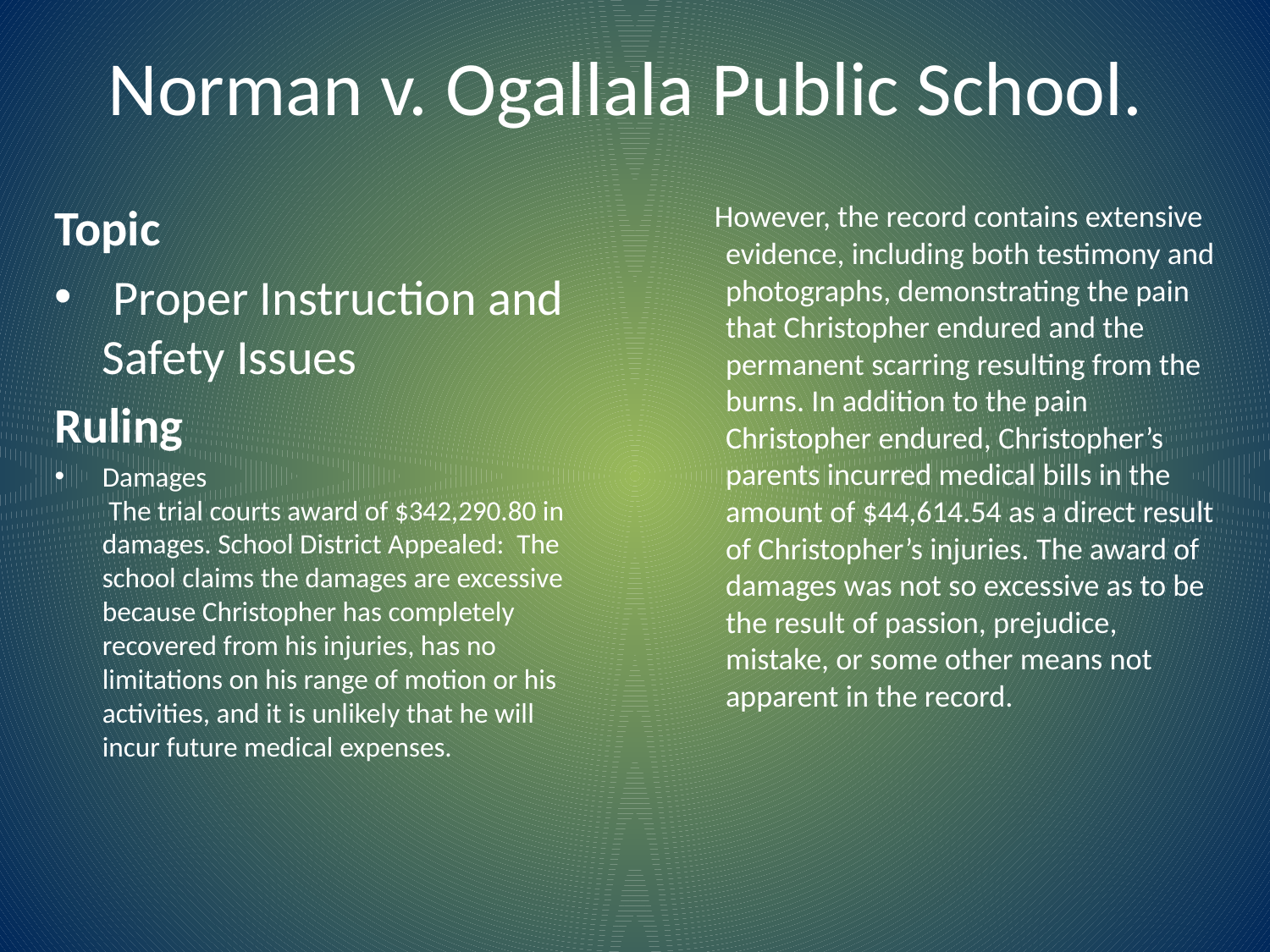

# Norman v. Ogallala Public School.
Topic
 Proper Instruction and Safety Issues
Ruling
Damages
 The trial courts award of $342,290.80 in damages. School District Appealed:  The school claims the damages are excessive because Christopher has completely recovered from his injuries, has no limitations on his range of motion or his activities, and it is unlikely that he will incur future medical expenses.
     However, the record contains extensive evidence, including both testimony and photographs, demonstrating the pain that Christopher endured and the permanent scarring resulting from the burns. In addition to the pain Christopher endured, Christopher’s parents incurred medical bills in the amount of $44,614.54 as a direct result of Christopher’s injuries. The award of damages was not so excessive as to be the result of passion, prejudice, mistake, or some other means not apparent in the record.